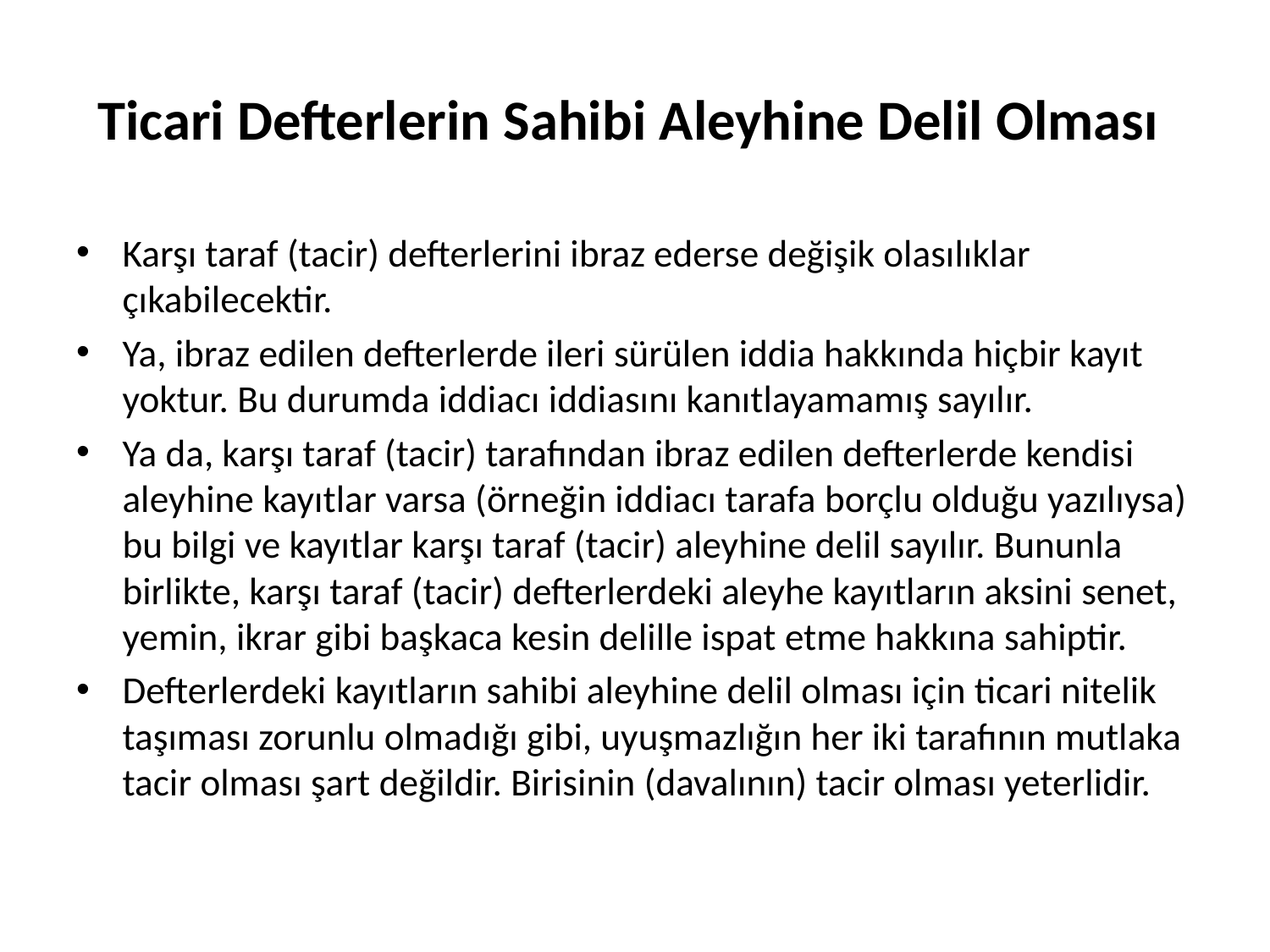

# Ticari Defterlerin Sahibi Aleyhine Delil Olması
Karşı taraf (tacir) defterlerini ibraz ederse değişik olasılıklar çıkabilecektir.
Ya, ibraz edilen defterlerde ileri sürülen iddia hakkında hiçbir kayıt yoktur. Bu durumda iddiacı iddiasını kanıtlayamamış sayılır.
Ya da, karşı taraf (tacir) tarafından ibraz edilen defterlerde kendisi aleyhine kayıtlar varsa (örneğin iddiacı tarafa borçlu olduğu yazılıysa) bu bilgi ve kayıtlar karşı taraf (tacir) aleyhine delil sayılır. Bununla birlikte, karşı taraf (tacir) defterlerdeki aleyhe kayıtların aksini senet, yemin, ikrar gibi başkaca kesin delille ispat etme hakkına sahiptir.
Defterlerdeki kayıtların sahibi aleyhine delil olması için ticari nitelik taşıması zorunlu olmadığı gibi, uyuşmazlığın her iki tarafının mutlaka tacir olması şart değildir. Birisinin (davalının) tacir olması yeterlidir.